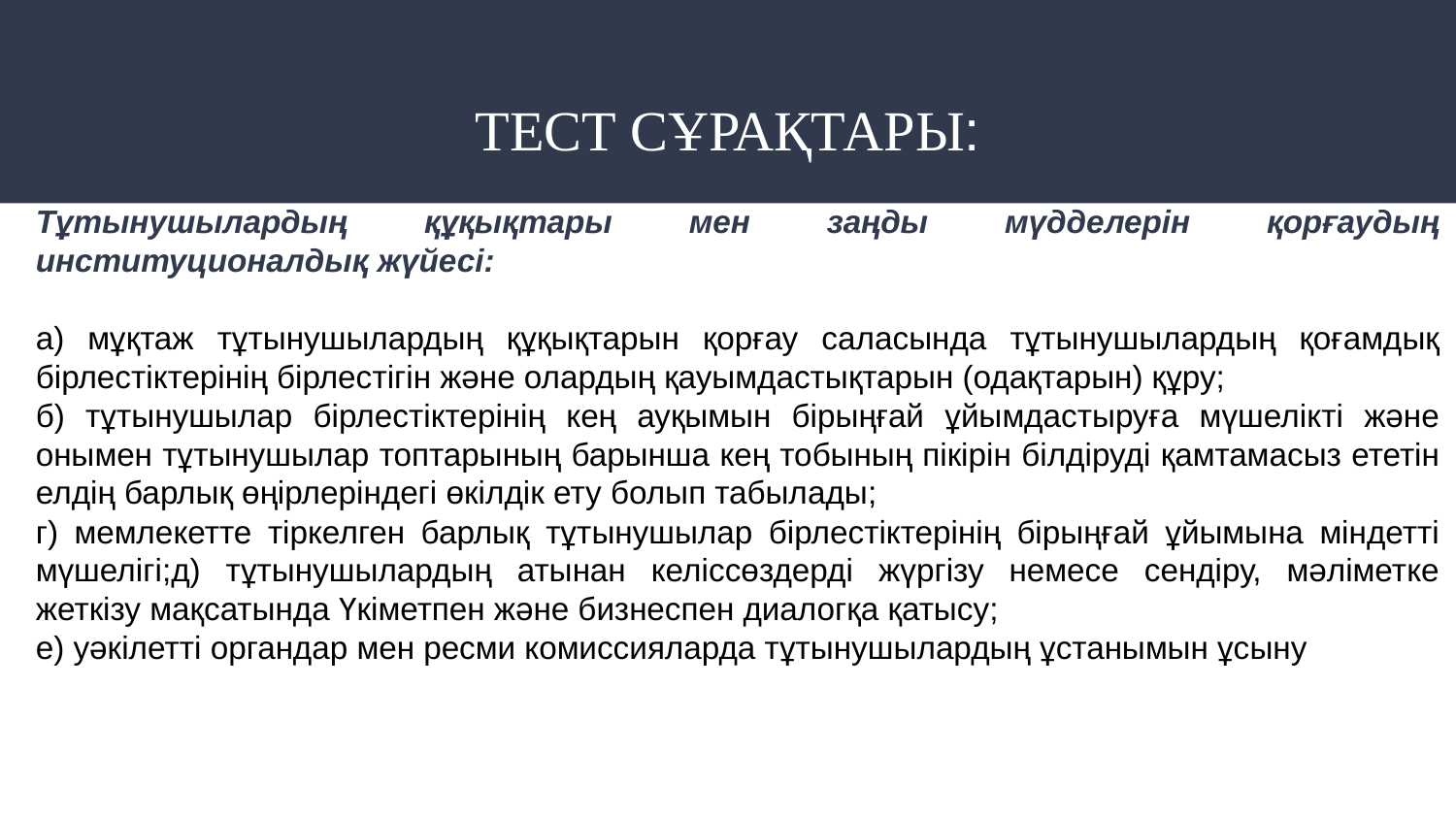

# ТЕСТ СҰРАҚТАРЫ:
Тұтынушылардың құқықтары мен заңды мүдделерін қорғаудың институционалдық жүйесі:

а) мұқтаж тұтынушылардың құқықтарын қорғау саласында тұтынушылардың қоғамдық бірлестіктерінің бірлестігін және олардың қауымдастықтарын (одақтарын) құру;
б) тұтынушылар бірлестіктерінің кең ауқымын бірыңғай ұйымдастыруға мүшелікті және онымен тұтынушылар топтарының барынша кең тобының пікірін білдіруді қамтамасыз ететін елдің барлық өңірлеріндегі өкілдік ету болып табылады;
г) мемлекетте тіркелген барлық тұтынушылар бірлестіктерінің бірыңғай ұйымына міндетті мүшелігі;д) тұтынушылардың атынан келіссөздерді жүргізу немесе сендіру, мәліметке жеткізу мақсатында Үкіметпен және бизнеспен диалогқа қатысу;
е) уәкілетті органдар мен ресми комиссияларда тұтынушылардың ұстанымын ұсыну